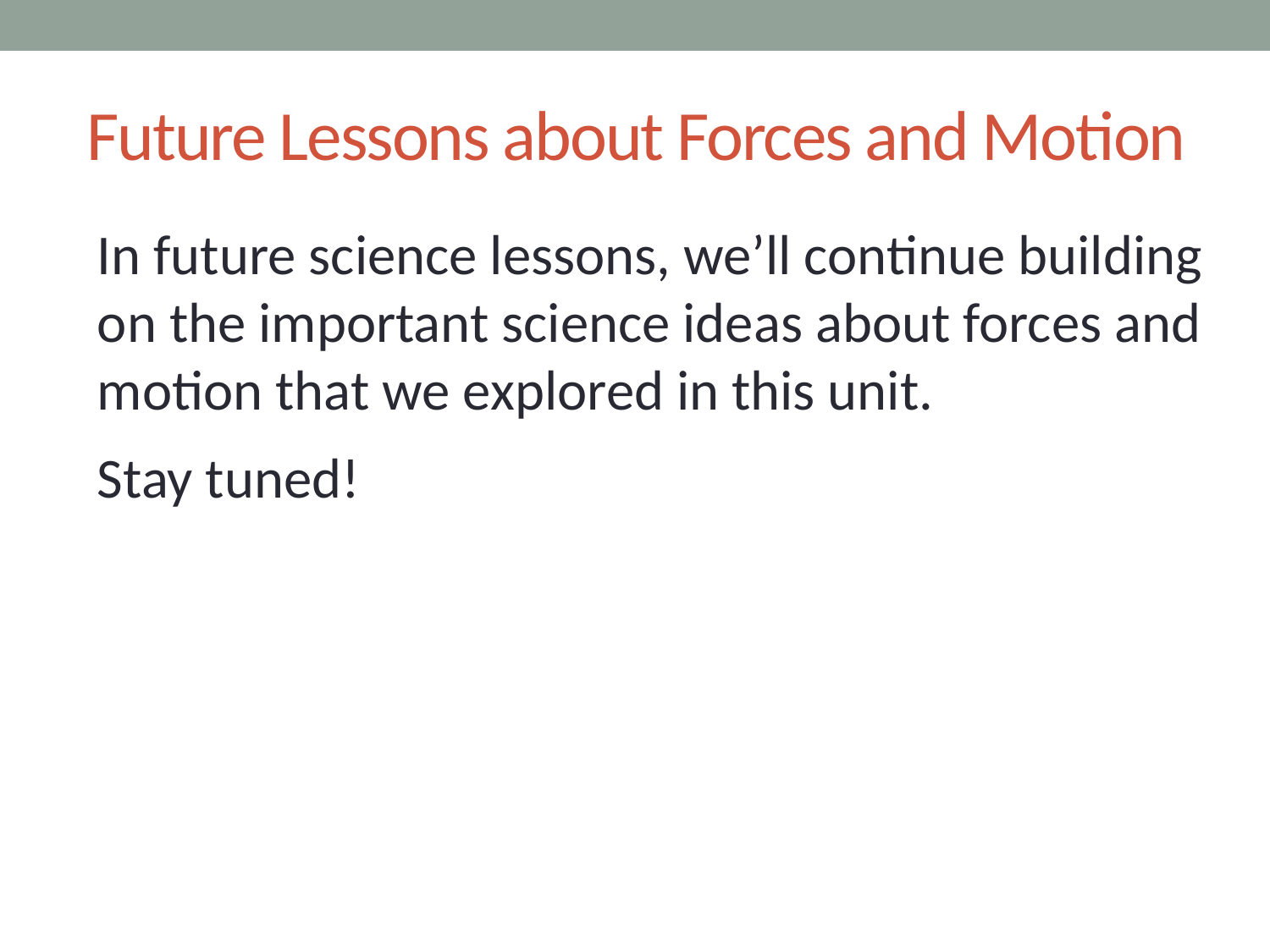

# Future Lessons about Forces and Motion
In future science lessons, we’ll continue building on the important science ideas about forces and motion that we explored in this unit.
Stay tuned!